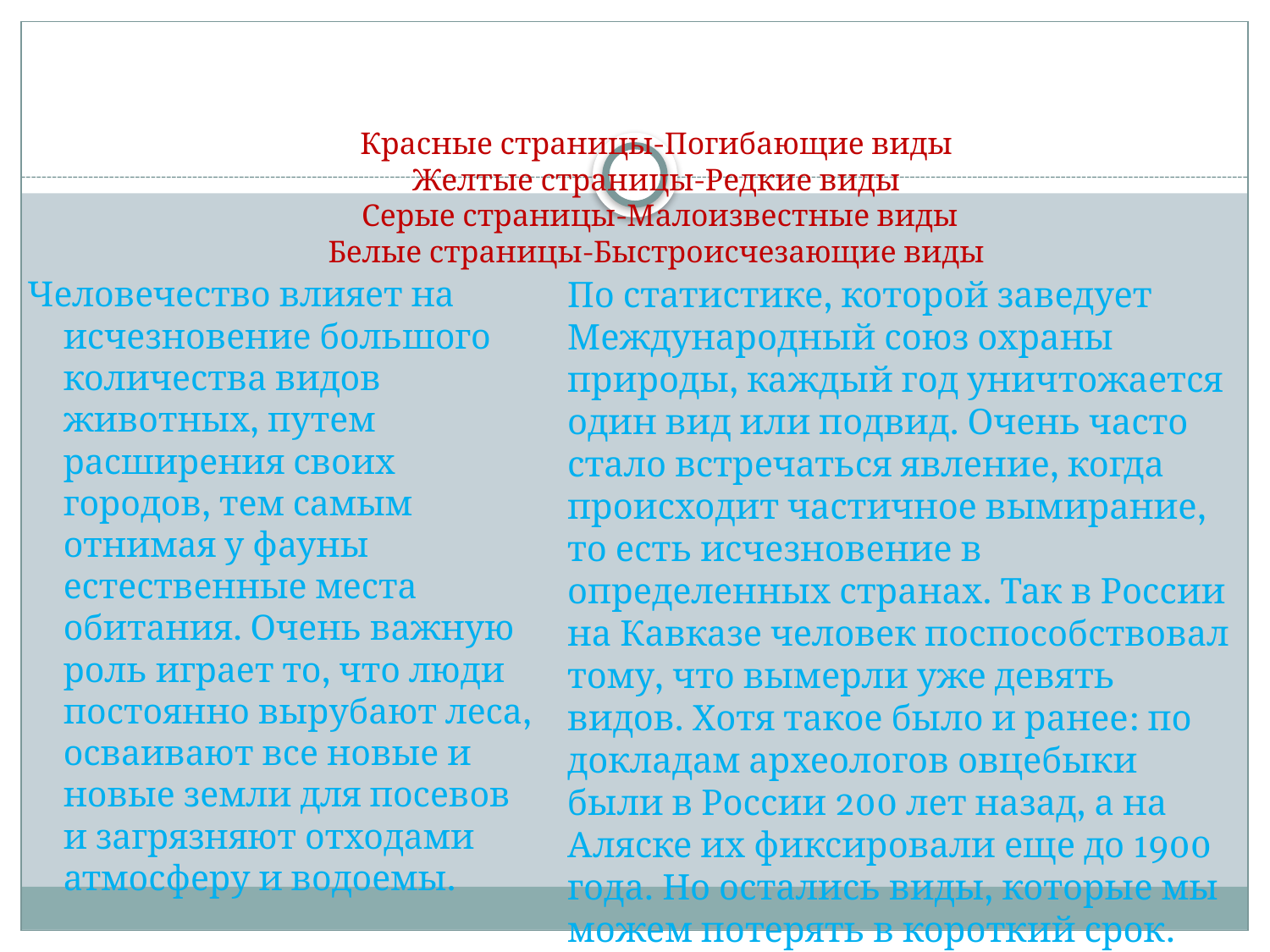

# Красные страницы-Погибающие виды Желтые страницы-Редкие виды Серые страницы-Малоизвестные виды Белые страницы-Быстроисчезающие виды
Человечество влияет на исчезновение большого количества видов животных, путем расширения своих городов, тем самым отнимая у фауны естественные места обитания. Очень важную роль играет то, что люди постоянно вырубают леса, осваивают все новые и новые земли для посевов и загрязняют отходами атмосферу и водоемы.
По статистике, которой заведует Международный союз охраны природы, каждый год уничтожается один вид или подвид. Очень часто стало встречаться явление, когда происходит частичное вымирание, то есть исчезновение в определенных странах. Так в России на Кавказе человек поспособствовал тому, что вымерли уже девять видов. Хотя такое было и ранее: по докладам археологов овцебыки были в России 200 лет назад, а на Аляске их фиксировали еще до 1900 года. Но остались виды, которые мы можем потерять в короткий срок.